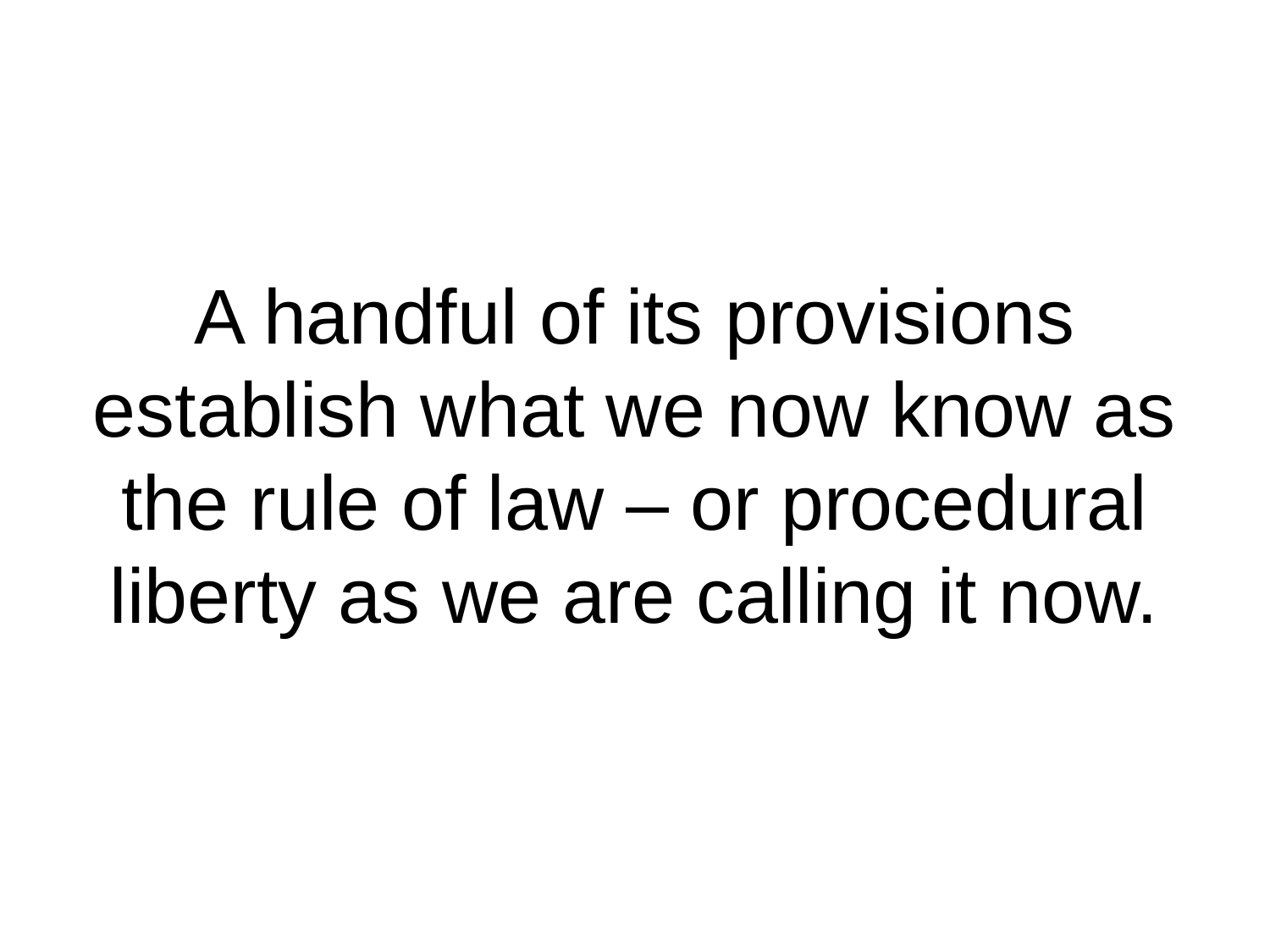

# A handful of its provisions establish what we now know as the rule of law – or procedural liberty as we are calling it now.